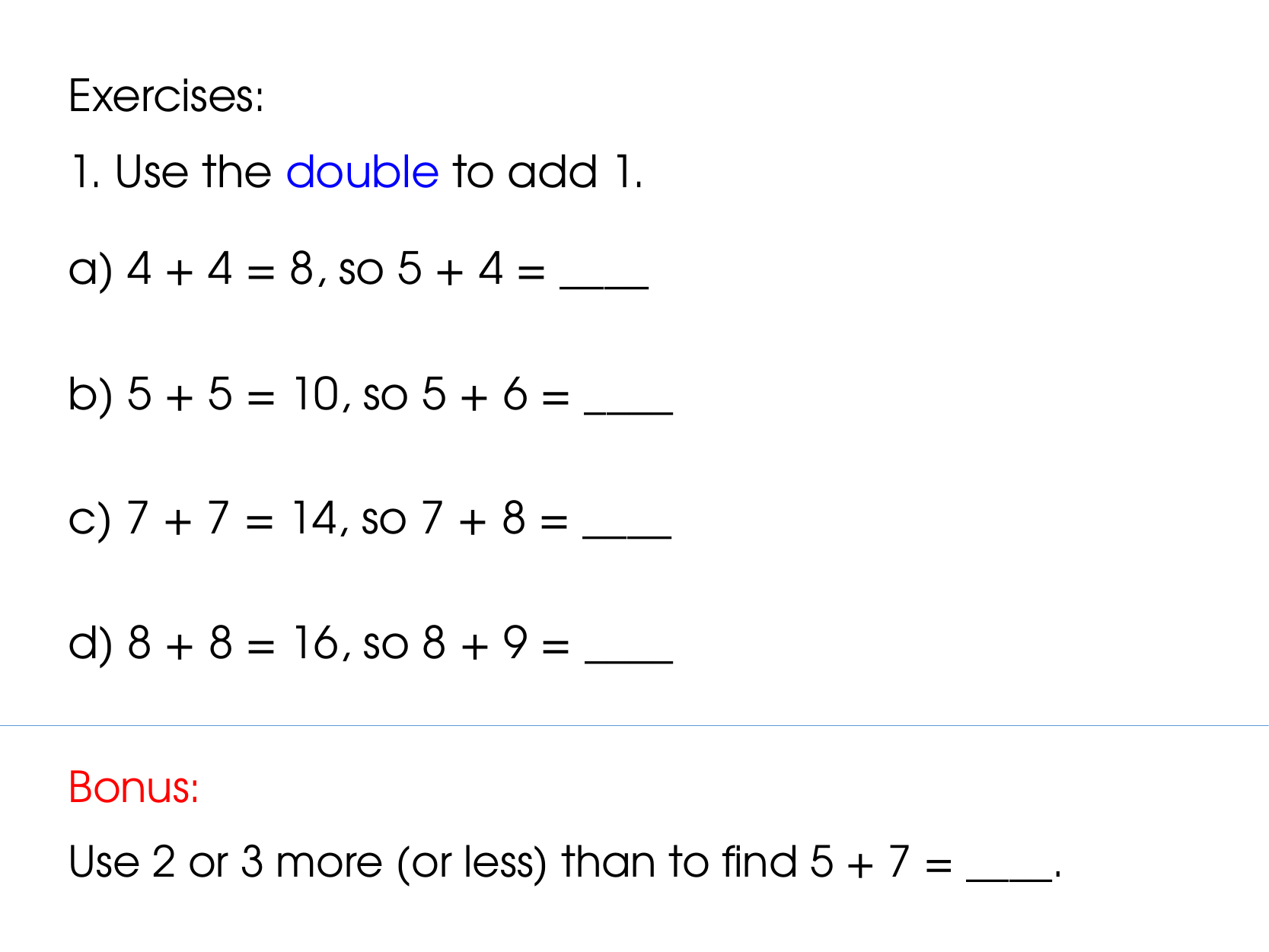

Exercises:
1. Use the double to add 1.
a) 4 + 4 = 8, so 5 + 4 = ____
b) 5 + 5 = 10, so 5 + 6 = ____
c) 7 + 7 = 14, so 7 + 8 = ____
d) 8 + 8 = 16, so 8 + 9 = ____
Bonus:
Use 2 or 3 more (or less) than to find 5 + 7 = ____.